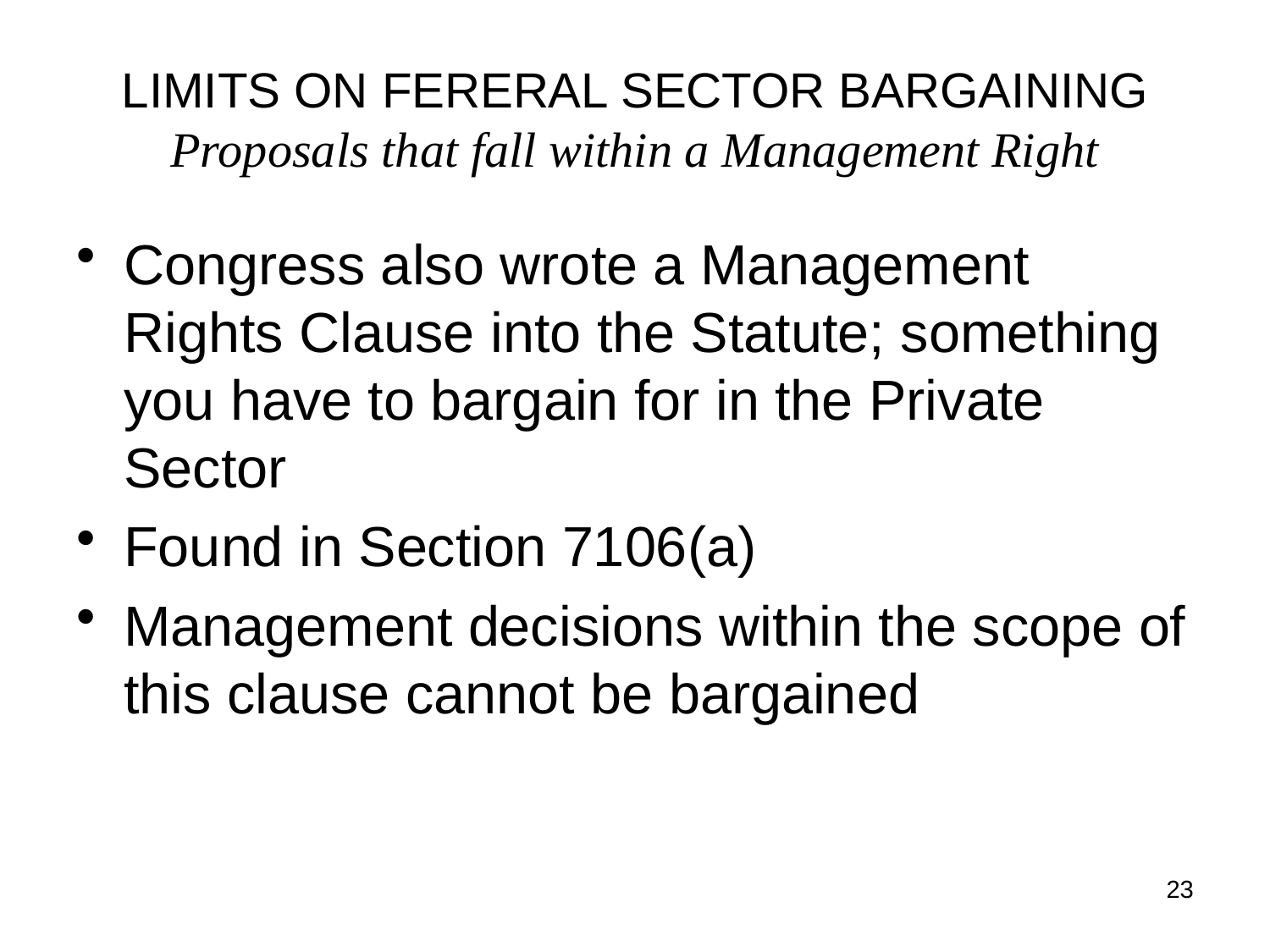

# LIMITS ON FERERAL SECTOR BARGAINING Proposals that fall within a Management Right
Congress also wrote a Management Rights Clause into the Statute; something you have to bargain for in the Private Sector
Found in Section 7106(a)
Management decisions within the scope of this clause cannot be bargained

23